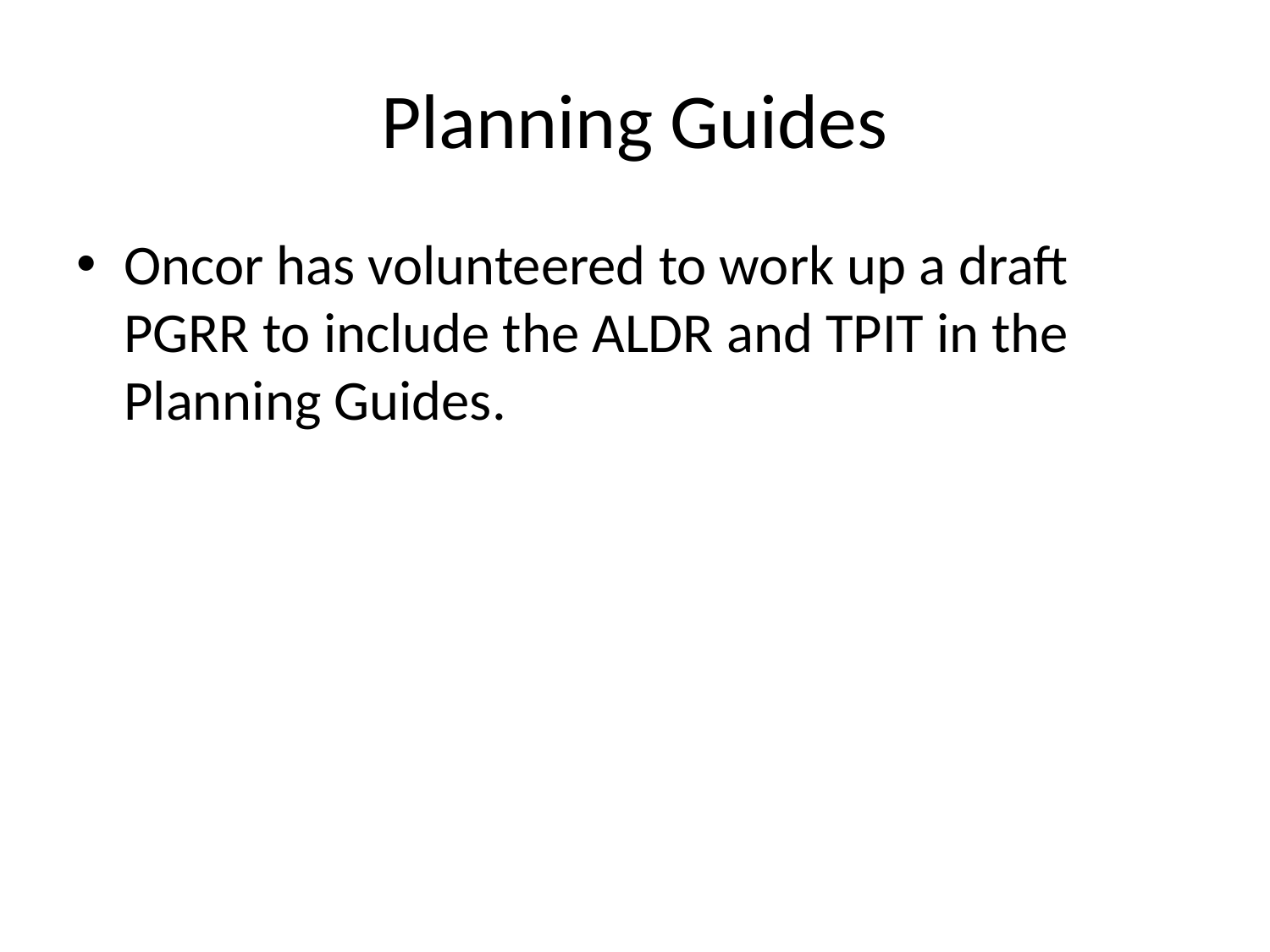

# Planning Guides
Oncor has volunteered to work up a draft PGRR to include the ALDR and TPIT in the Planning Guides.